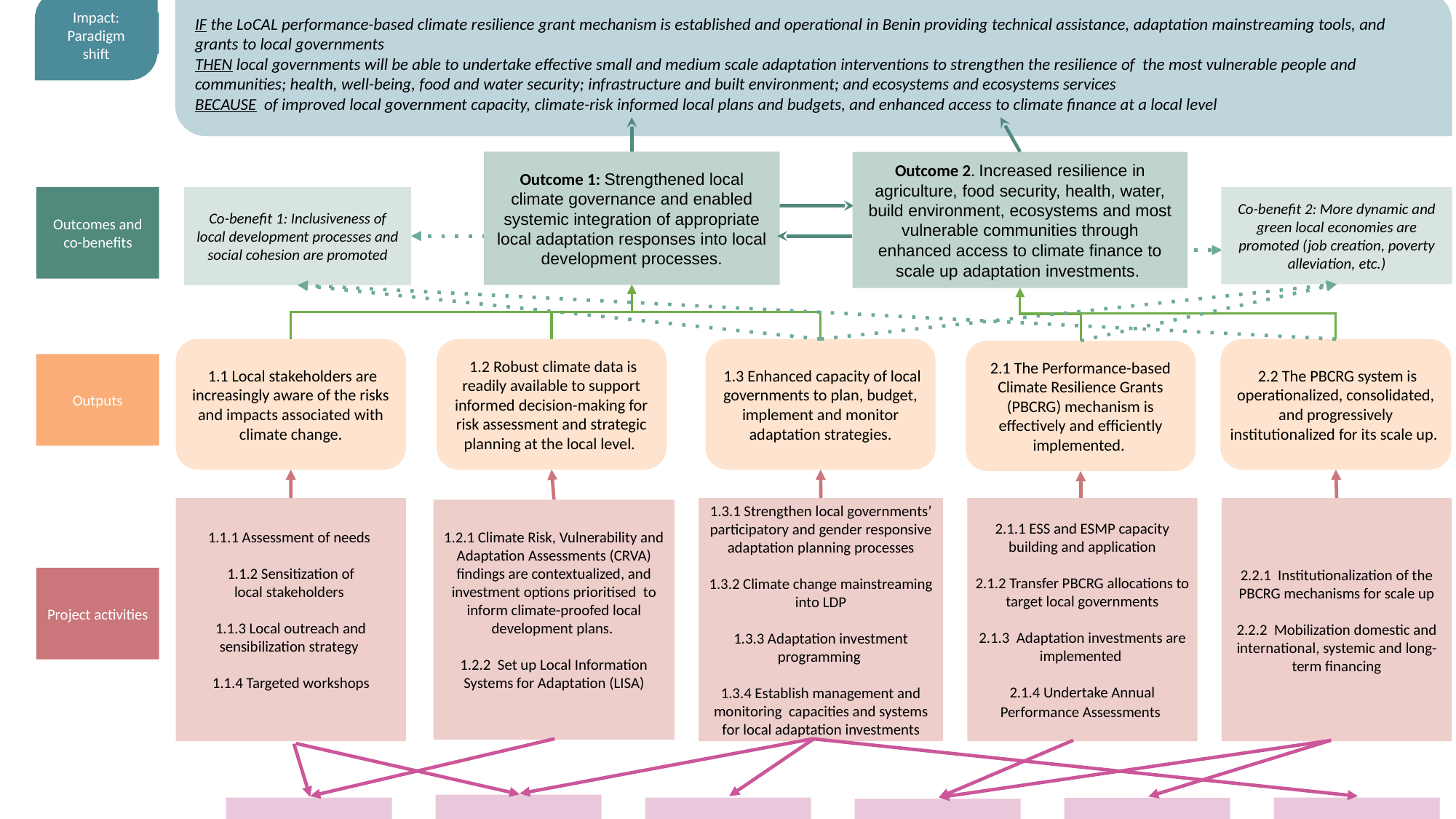

Impact: Paradigm shift

IF the LoCAL performance-based climate resilience grant mechanism is established and operational in Benin providing technical assistance, adaptation mainstreaming tools, and grants to local governments
THEN local governments will be able to undertake effective small and medium scale adaptation interventions to strengthen the resilience of  the most vulnerable people and communities; health, well-being, food and water security; infrastructure and built environment; and ecosystems and ecosystems services
BECAUSE  of improved local government capacity, climate-risk informed local plans and budgets, and enhanced access to climate finance at a local level

Outcome 1: Strengthened local climate governance and enabled systemic integration of appropriate local adaptation responses into local development processes.
Outcome 2. Increased resilience in agriculture, food security, health, water, build environment, ecosystems and most vulnerable communities through enhanced access to climate finance to scale up adaptation investments.
Outcomes and co-benefits
Co-benefit 1: Inclusiveness of local development processes and social cohesion are promoted
Co-benefit 2: More dynamic and green local economies are promoted (job creation, poverty alleviation, etc.)
 1.1 Local stakeholders are increasingly aware of the risks and impacts associated with climate change.
 1.2 Robust climate data is readily available to support informed decision-making for risk assessment and strategic planning at the local level.
 1.3 Enhanced capacity of local governments to plan, budget, implement and monitor adaptation strategies.
 2.2 The PBCRG system is operationalized, consolidated, and progressively institutionalized for its scale up.
2.1 The Performance-based Climate Resilience Grants (PBCRG) mechanism is effectively and efficiently implemented.
Outputs
1.1.1 Assessment of needs

1.1.2 Sensitization of local stakeholders

1.1.3 Local outreach and sensibilization strategy

1.1.4 Targeted workshops

1.3.1 Strengthen local governments’ participatory and gender responsive adaptation planning processes

1.3.2 Climate change mainstreaming into LDP

1.3.3 Adaptation investment programming

1.3.4 Establish management and monitoring  capacities and systems for local adaptation investments
2.1.1 ESS and ESMP capacity building and application

2.1.2 Transfer PBCRG allocations to target local governments

2.1.3  Adaptation investments are implemented

2.1.4 Undertake Annual Performance Assessments
2.2.1  Institutionalization of the PBCRG mechanisms for scale up

2.2.2  Mobilization domestic and international, systemic and long-term financing
1.2.1 Climate Risk, Vulnerability and Adaptation Assessments (CRVA) findings are contextualized, and investment options prioritised  to inform climate-proofed local development plans.

1.2.2  Set up Local Information Systems for Adaptation (LISA)

Project activities
B2. Limited capacity of local governments to influence national adaptation strategies and autonomy to implement local-level interventions and policies.

Barrier 1 (B1) Limited awareness, information, data, and technical knowledge about climate change on a local level.
B3. Limited financial and management capacity of local governments to lead adaptation-informed investments resulting in maladaptation, and human and economic losses.
Risk 2: Loss of willingness to adopt a PBCRG mechanisms due to additional complexity and administrative burden
Risk 1: Inadequate funding will curb the commitment to climate adaptation targets.
B4. Insufficient funding to the local governments and weak intergovernmental fiscal system that does not promote climate resilient local investments.

Barriers, risks

Local authorities are in a unique position to identify climate change adaptation responses that best meet local needs,
Local authorities are better positioned to undertake small- to medium- sized adaptation investments required for building climate resilience.
Performance based incentives coupled with targeted technical assistance will lead to accelerated capacity development for local governments
Increased capacity of local government and performance incentives will lead to mainstreaming adaptation into local development planning.
Increased financial and management capacity of the local governments and increased finance will lead to uptake of climate resilient investments.
Mainstreaming climate resilience into local government planning and providing autonomy will lead to more efficient adaptation interventions.
Assumptions